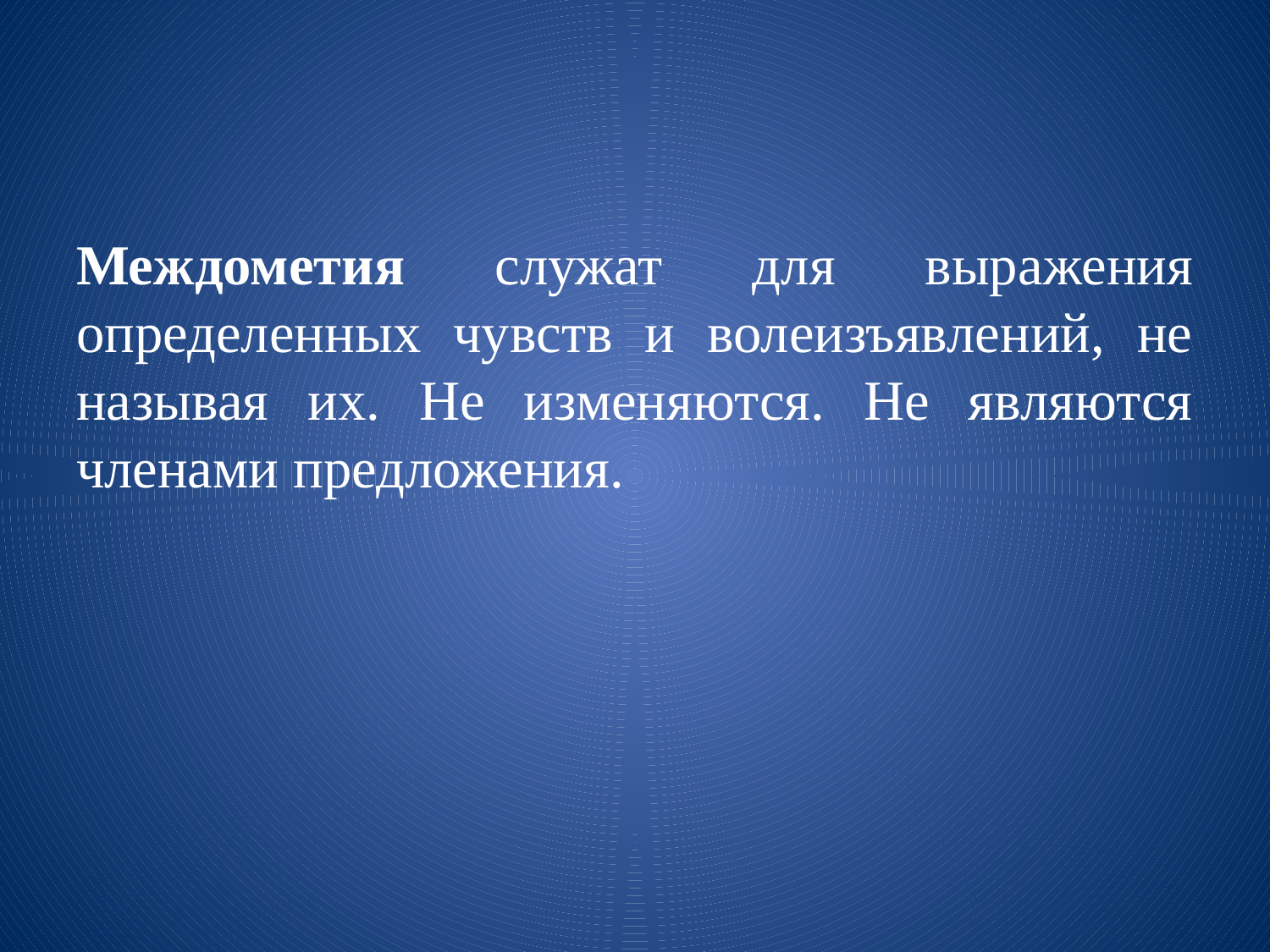

#
Междометия служат для выражения определенных чувств и волеизъявлений, не называя их. Не изменяются. Не являются членами предложения.